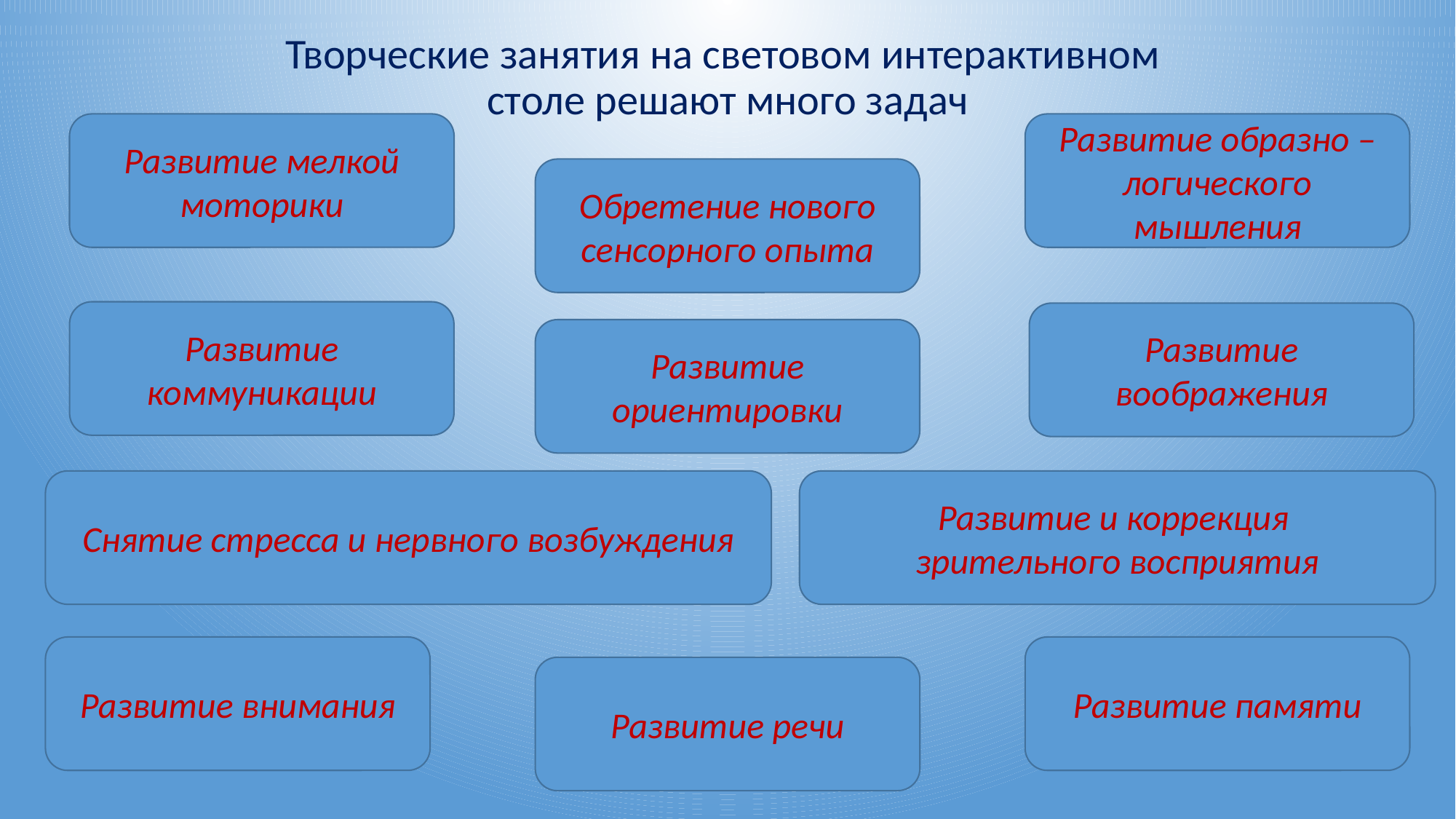

# Творческие занятия на световом интерактивном столе решают много задач
Развитие мелкой моторики
Развитие образно – логического мышления
Обретение нового сенсорного опыта
Развитие коммуникации
Развитие воображения
Развитие ориентировки
Снятие стресса и нервного возбуждения
Развитие и коррекция
зрительного восприятия
Развитие внимания
Развитие памяти
Развитие речи